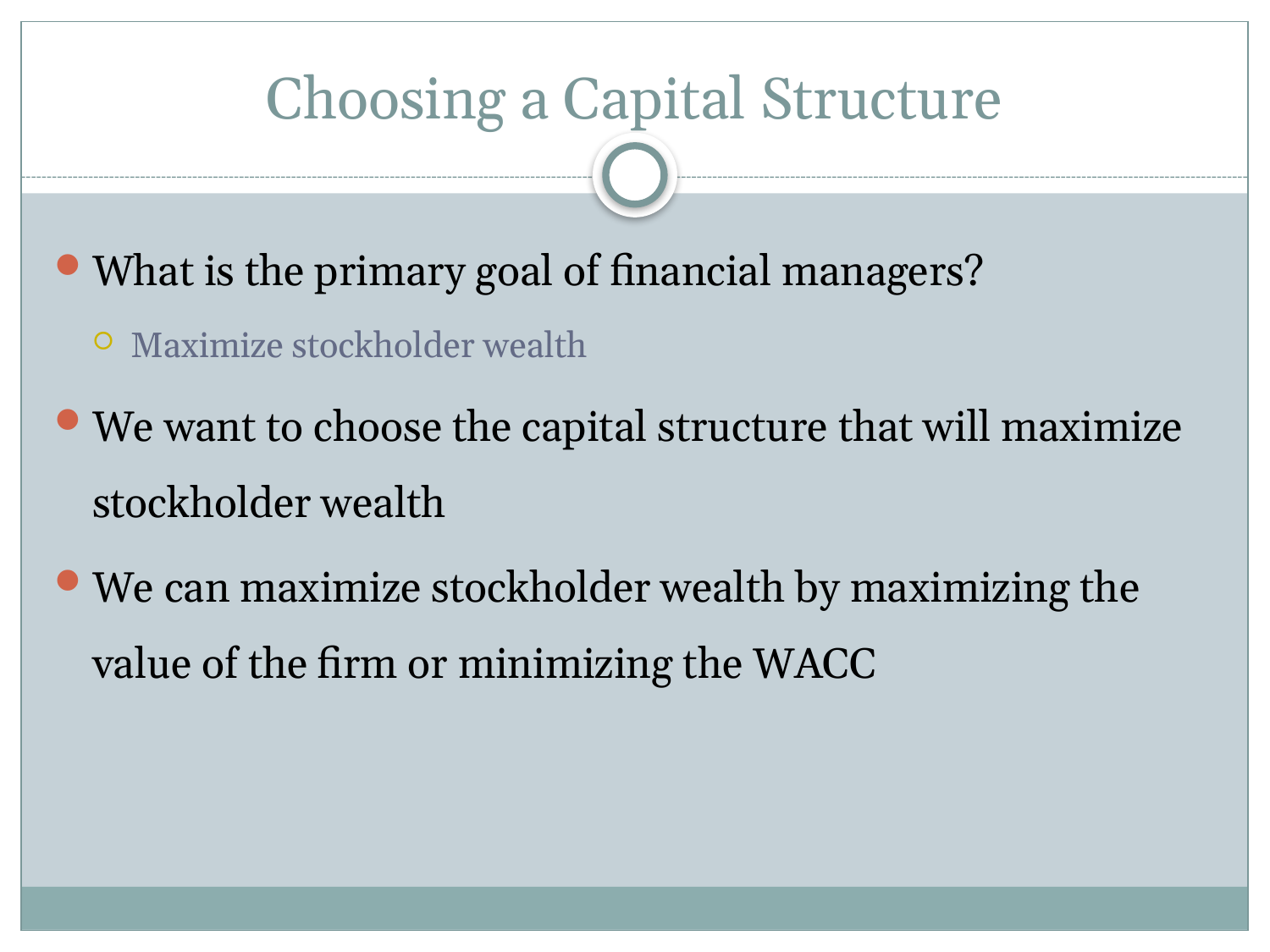

# Choosing a Capital Structure
What is the primary goal of financial managers?
Maximize stockholder wealth
We want to choose the capital structure that will maximize stockholder wealth
We can maximize stockholder wealth by maximizing the value of the firm or minimizing the WACC